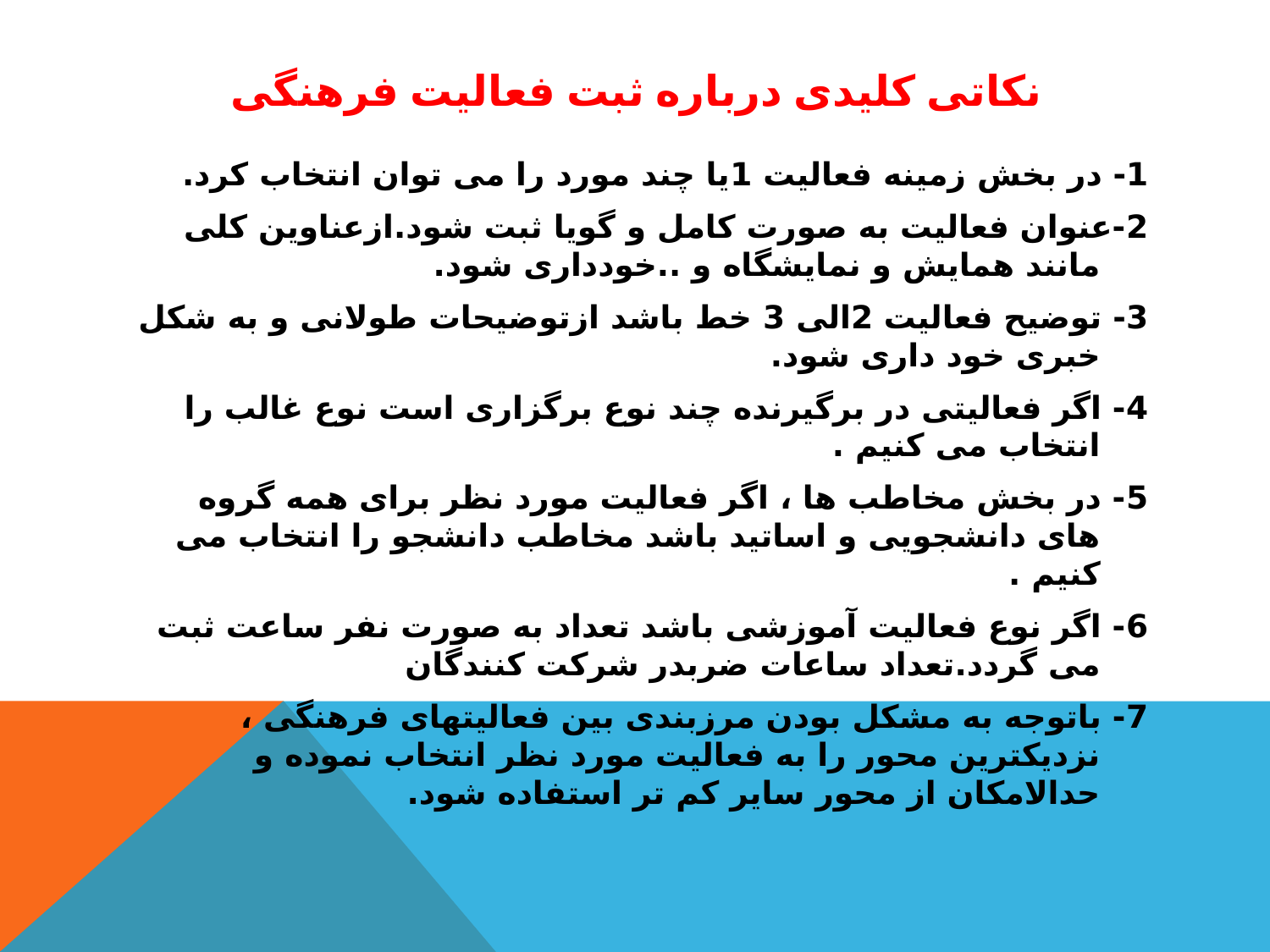

# نکاتی کلیدی درباره ثبت فعالیت فرهنگی
1- در بخش زمینه فعالیت 1یا چند مورد را می توان انتخاب کرد.
2-عنوان فعالیت به صورت کامل و گویا ثبت شود.ازعناوین کلی مانند همایش و نمایشگاه و ..خودداری شود.
3- توضیح فعالیت 2الی 3 خط باشد ازتوضیحات طولانی و به شکل خبری خود داری شود.
4- اگر فعالیتی در برگیرنده چند نوع برگزاری است نوع غالب را انتخاب می کنیم .
5- در بخش مخاطب ها ، اگر فعالیت مورد نظر برای همه گروه های دانشجویی و اساتید باشد مخاطب دانشجو را انتخاب می کنیم .
6- اگر نوع فعالیت آموزشی باشد تعداد به صورت نفر ساعت ثبت می گردد.تعداد ساعات ضربدر شرکت کنندگان
7- باتوجه به مشکل بودن مرزبندی بین فعالیتهای فرهنگی ، نزدیکترین محور را به فعالیت مورد نظر انتخاب نموده و حدالامکان از محور سایر کم تر استفاده شود.